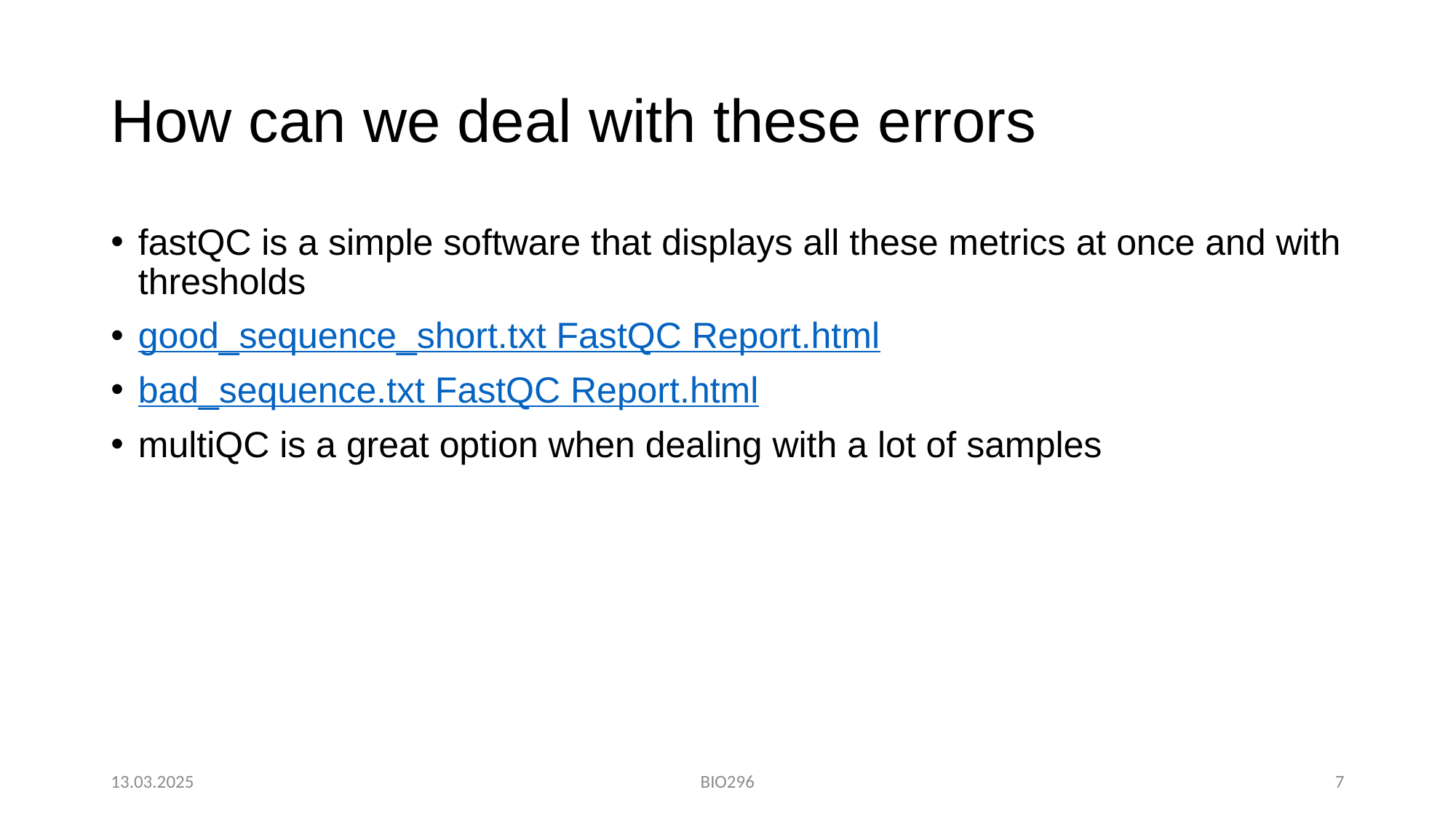

# How can we deal with these errors
fastQC is a simple software that displays all these metrics at once and with thresholds
good_sequence_short.txt FastQC Report.html
bad_sequence.txt FastQC Report.html
multiQC is a great option when dealing with a lot of samples

13.03.2025
BIO296
7